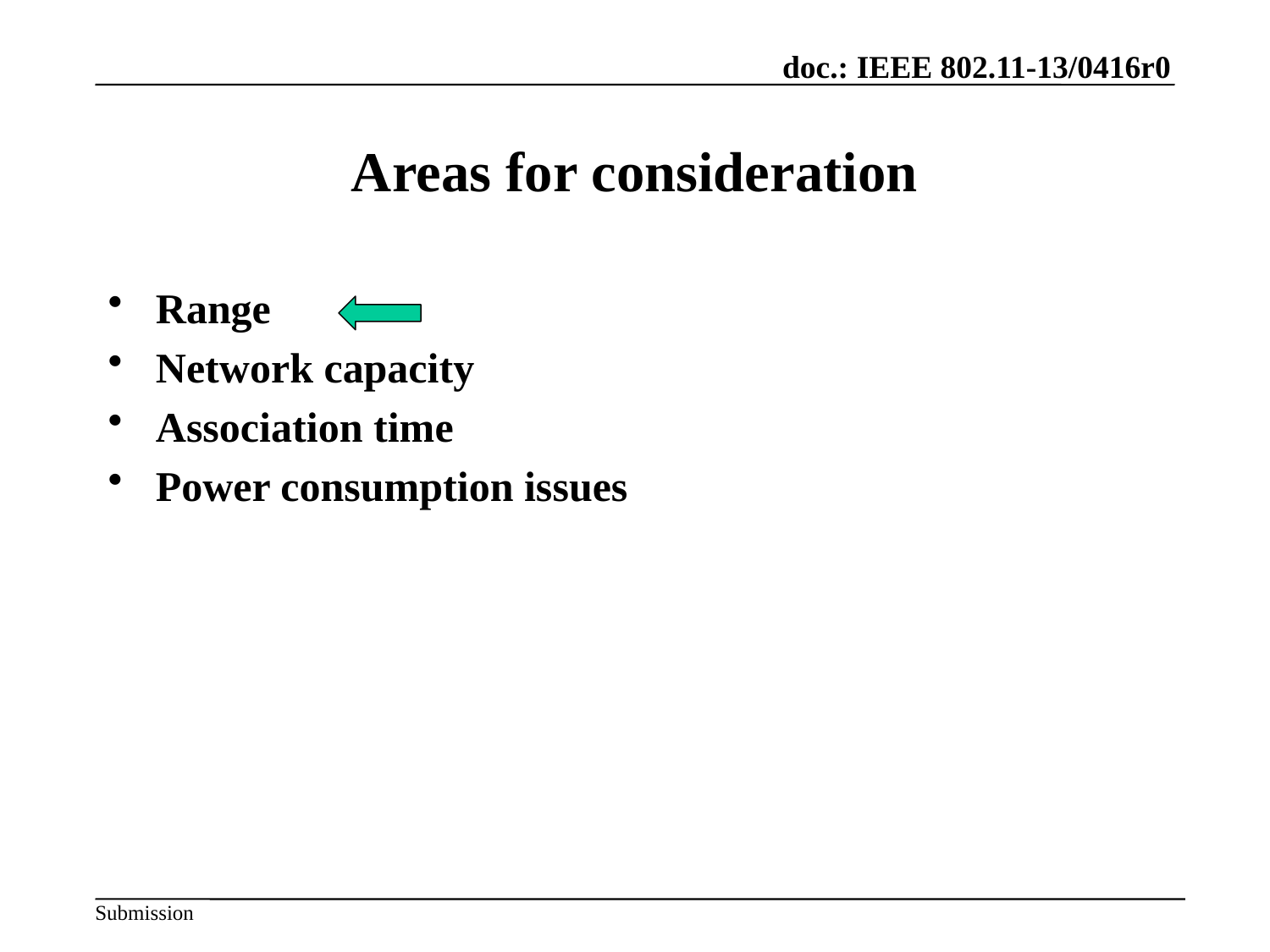

# Areas for consideration

Range
Network capacity
Association time
Power consumption issues